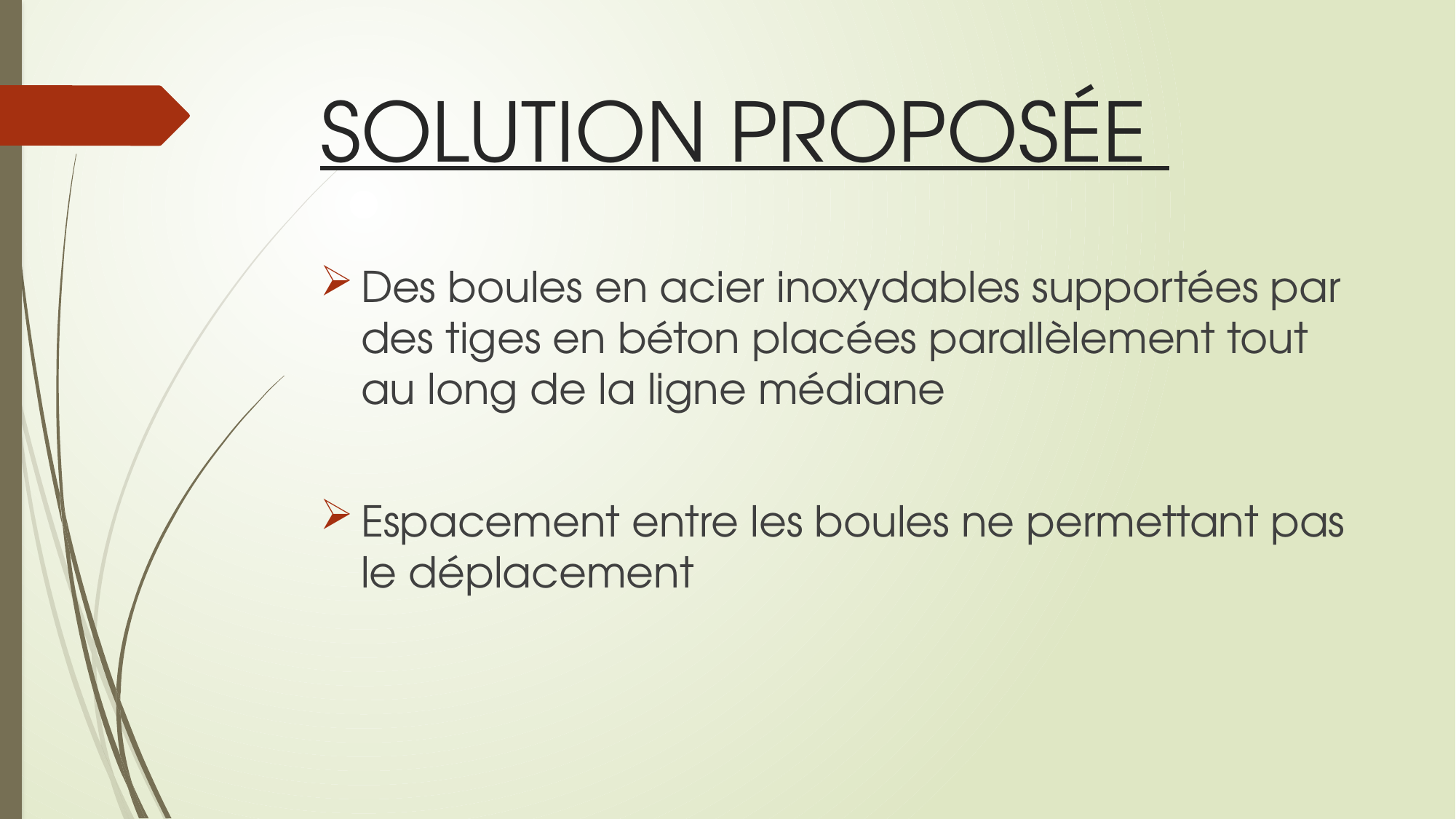

# SOLUTION PROPOSÉE
Des boules en acier inoxydables supportées par des tiges en béton placées parallèlement tout au long de la ligne médiane

Espacement entre les boules ne permettant pas le déplacement